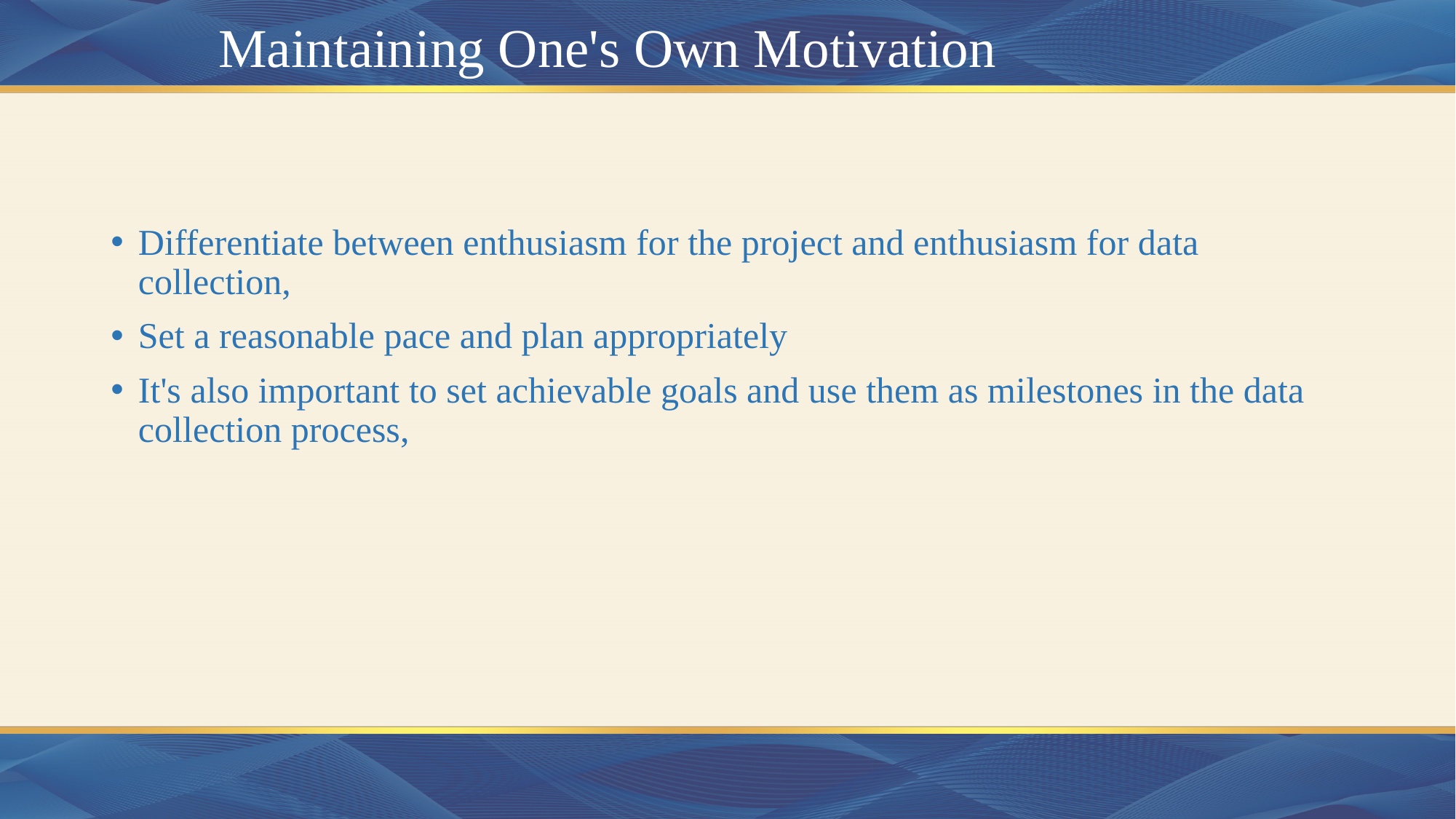

# Maintaining One's Own Motivation
Differentiate between enthusiasm for the project and enthusiasm for data collection,
Set a reasonable pace and plan appropriately
It's also important to set achievable goals and use them as milestones in the data collection process,